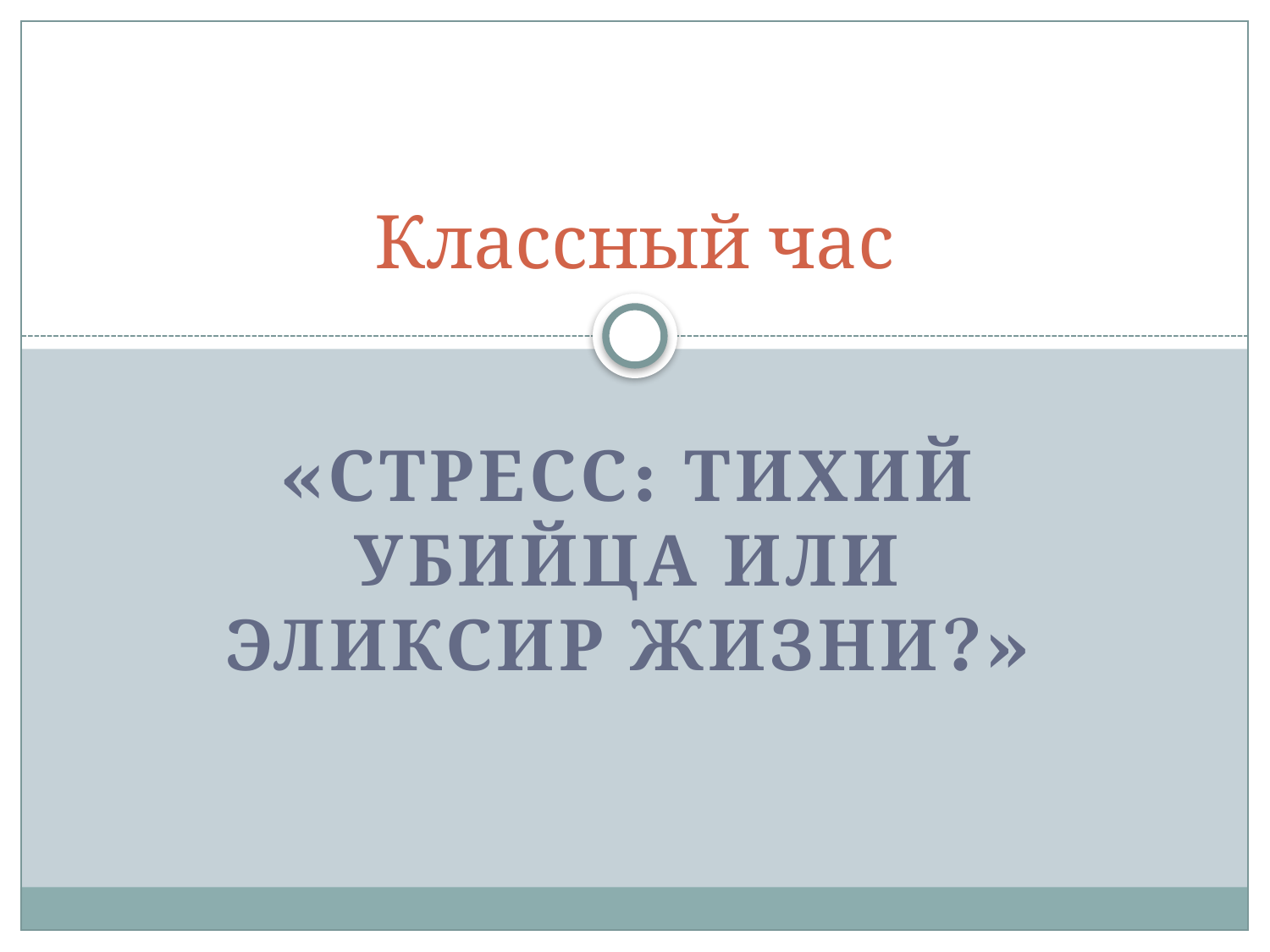

# Классный час

«Стресс: тихий убийца или эликсир жизни?»